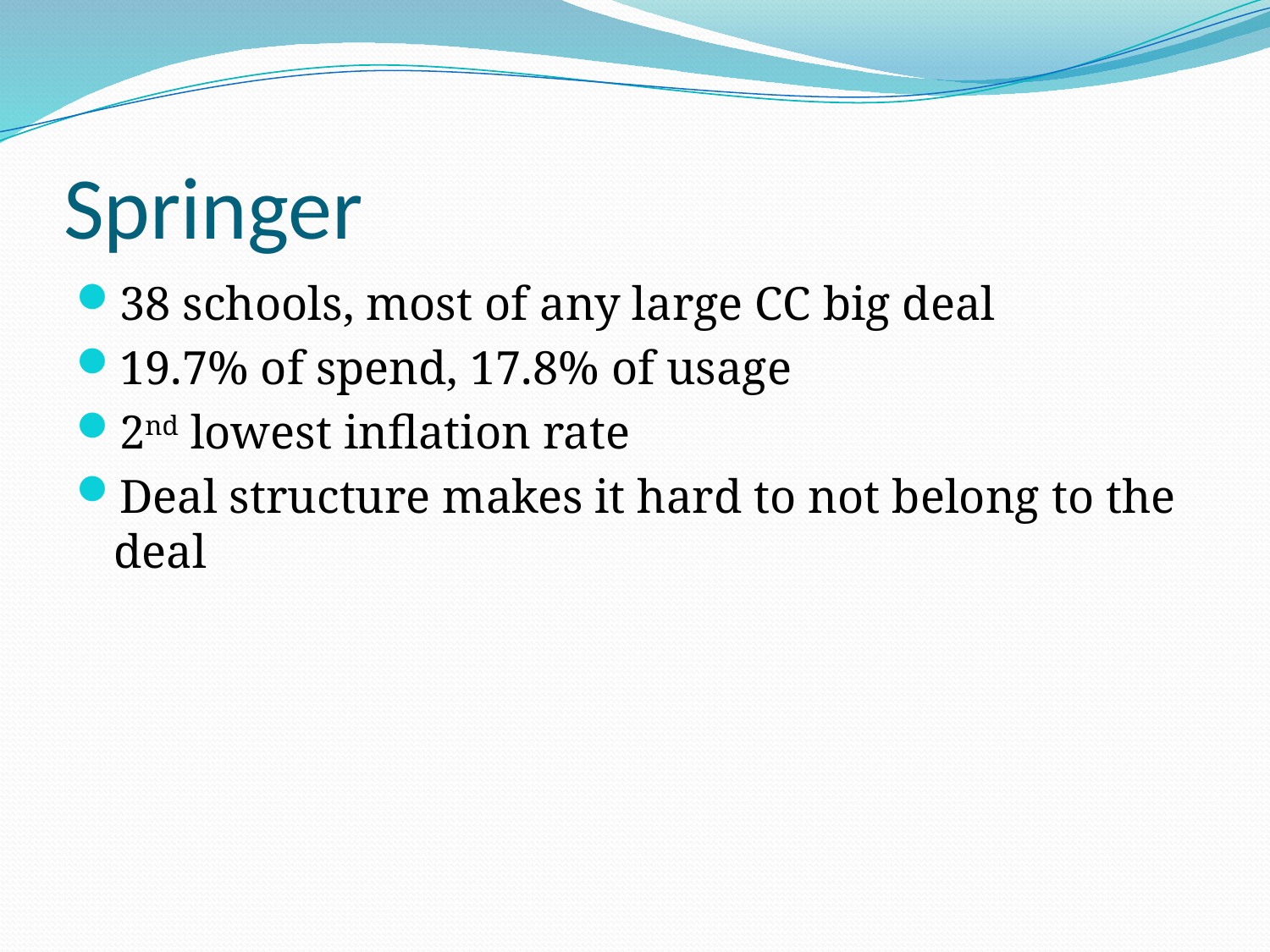

# Springer
38 schools, most of any large CC big deal
19.7% of spend, 17.8% of usage
2nd lowest inflation rate
Deal structure makes it hard to not belong to the deal